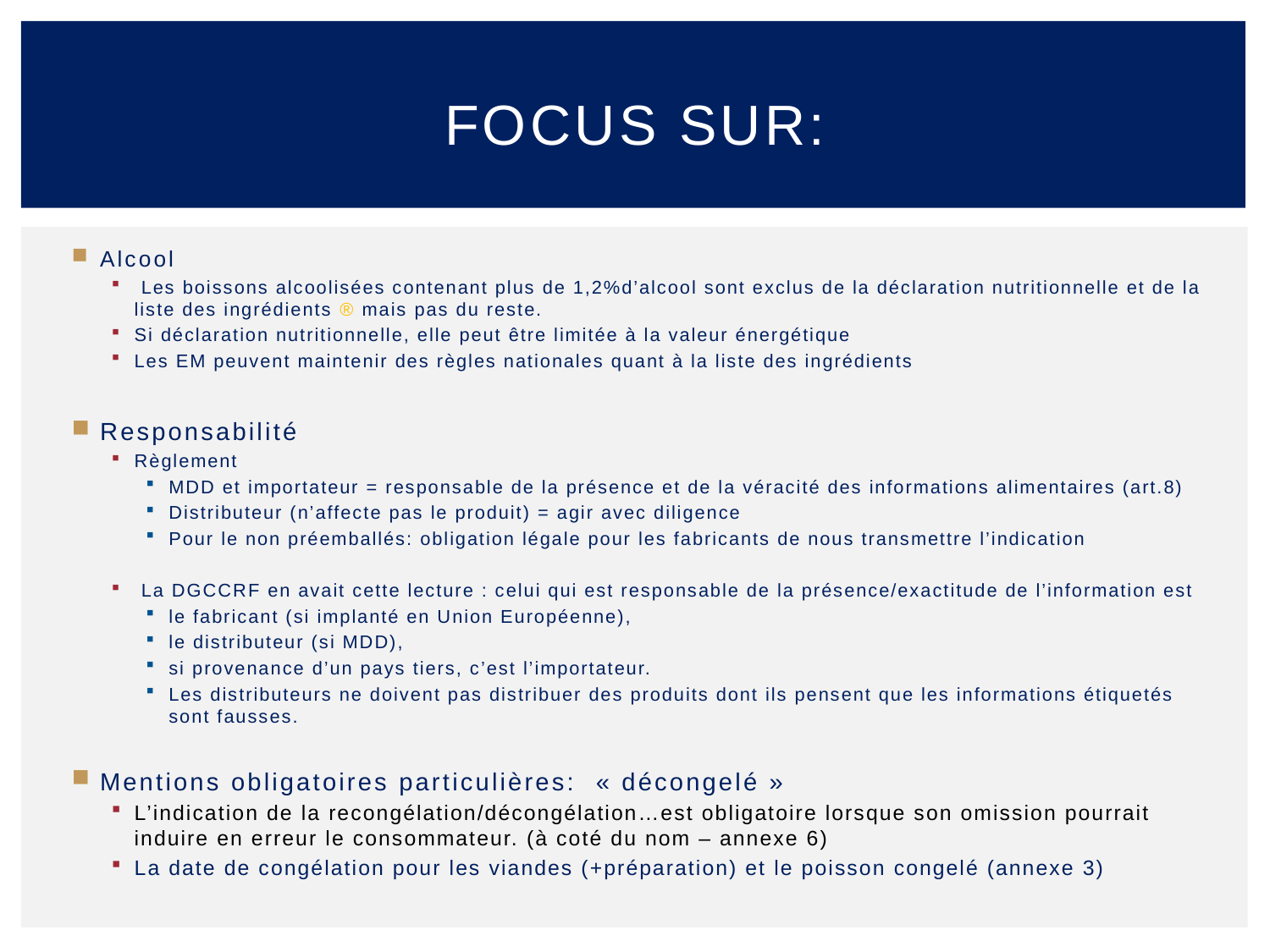

# FOCUS SUR:
Alcool
 Les boissons alcoolisées contenant plus de 1,2%d’alcool sont exclus de la déclaration nutritionnelle et de la liste des ingrédients ® mais pas du reste.
Si déclaration nutritionnelle, elle peut être limitée à la valeur énergétique
Les EM peuvent maintenir des règles nationales quant à la liste des ingrédients

Responsabilité
Règlement
MDD et importateur = responsable de la présence et de la véracité des informations alimentaires (art.8)
Distributeur (n’affecte pas le produit) = agir avec diligence
Pour le non préemballés: obligation légale pour les fabricants de nous transmettre l’indication

 La DGCCRF en avait cette lecture : celui qui est responsable de la présence/exactitude de l’information est
le fabricant (si implanté en Union Européenne),
le distributeur (si MDD),
si provenance d’un pays tiers, c’est l’importateur.
Les distributeurs ne doivent pas distribuer des produits dont ils pensent que les informations étiquetés sont fausses.

Mentions obligatoires particulières:  « décongelé »
L’indication de la recongélation/décongélation…est obligatoire lorsque son omission pourrait induire en erreur le consommateur. (à coté du nom – annexe 6)
La date de congélation pour les viandes (+préparation) et le poisson congelé (annexe 3)